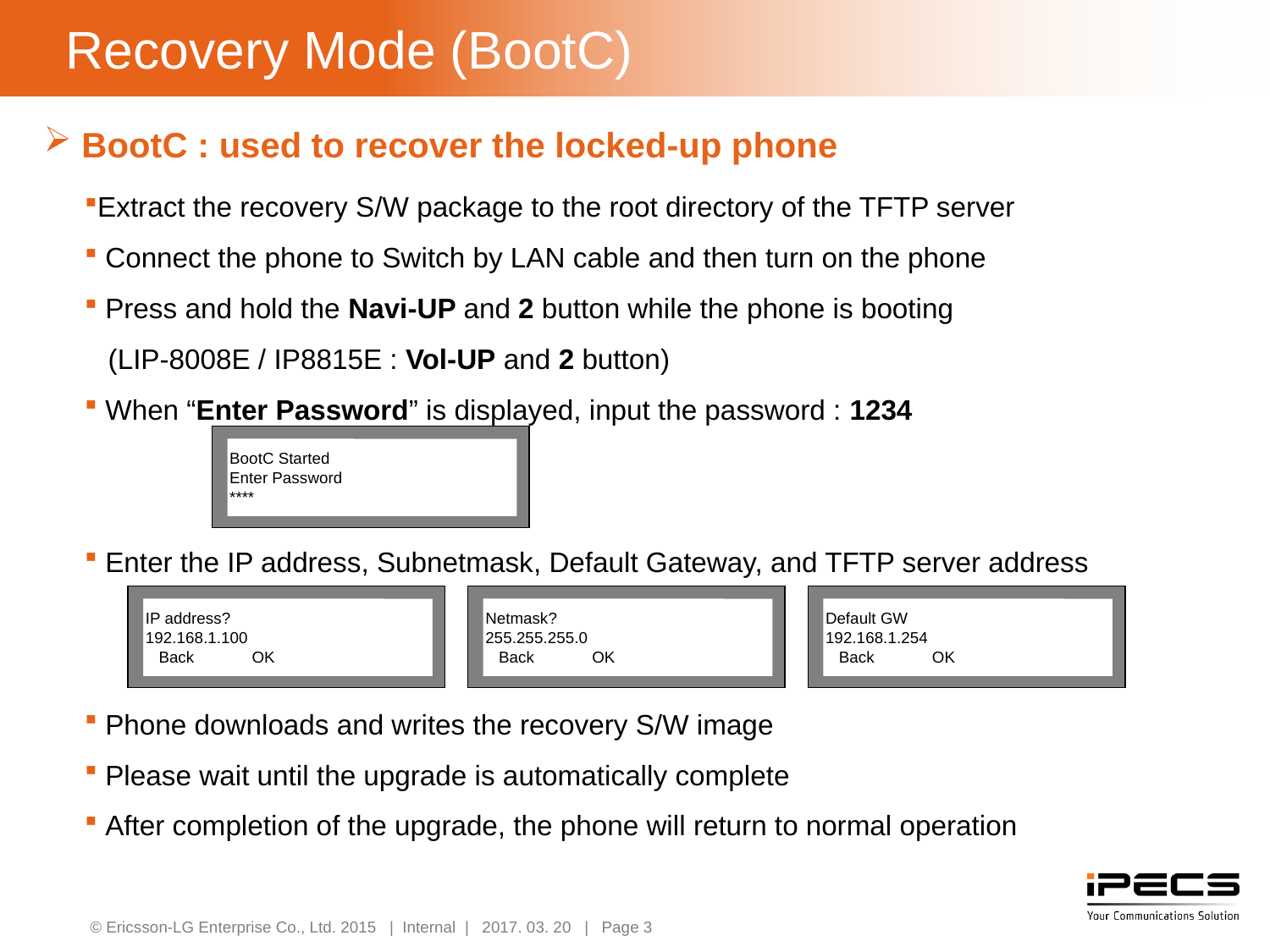

Recovery Mode (BootC)
 BootC : used to recover the locked-up phone
Extract the recovery S/W package to the root directory of the TFTP server
 Connect the phone to Switch by LAN cable and then turn on the phone
 Press and hold the Navi-UP and 2 button while the phone is booting
   (LIP-8008E / IP8815E : Vol-UP and 2 button)
 When “Enter Password” is displayed, input the password : 1234

 Enter the IP address, Subnetmask, Default Gateway, and TFTP server address

 Phone downloads and writes the recovery S/W image
 Please wait until the upgrade is automatically complete
 After completion of the upgrade, the phone will return to normal operation

BootC Started
Enter Password
****

IP address?
192.168.1.100
   Back             OK

Netmask?
255.255.255.0
   Back             OK

Default GW
192.168.1.254
   Back             OK